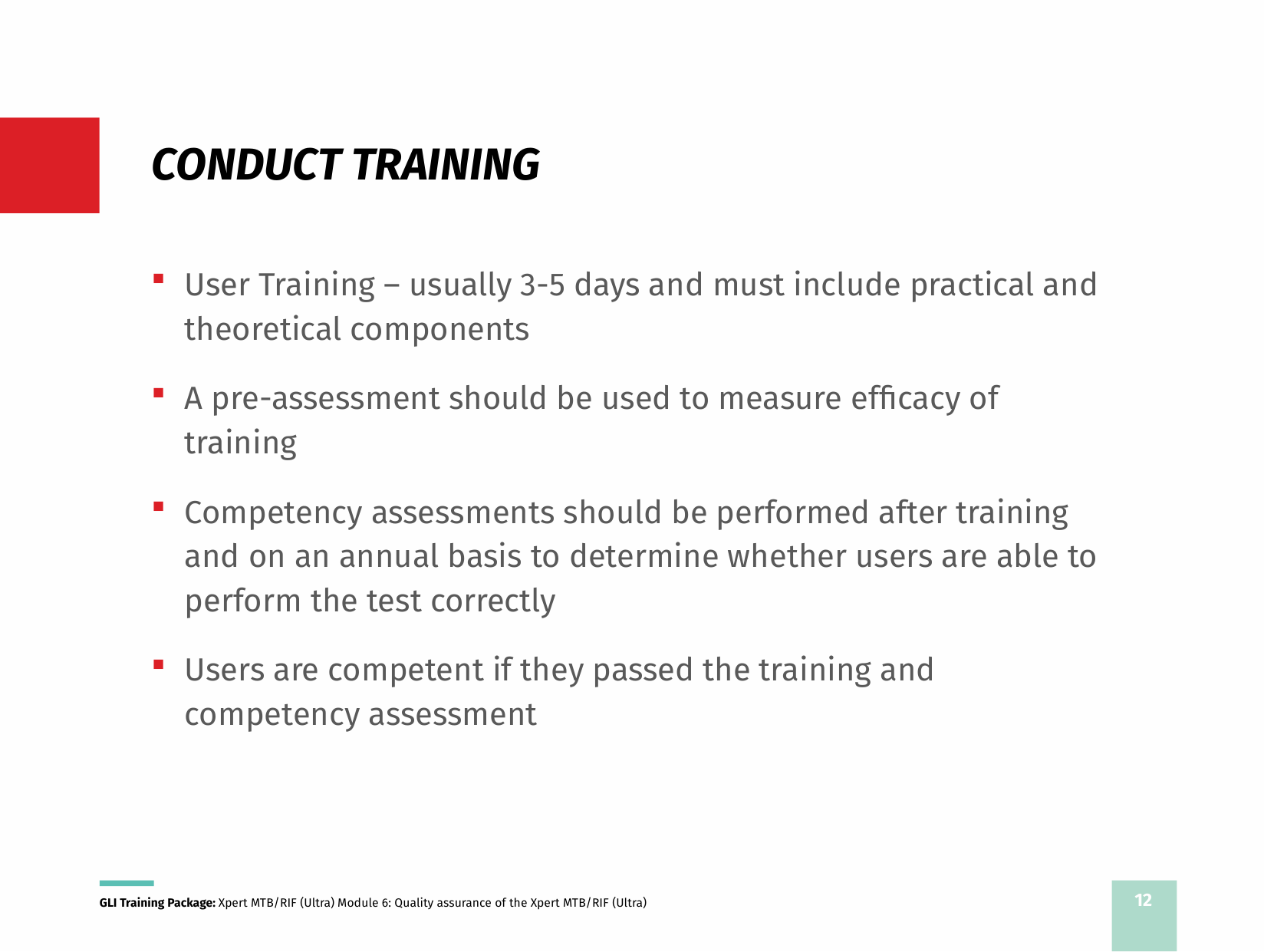

# CONDUCT TRAINING
User Training – usually 3-5 days and must include practical and theoretical components
A pre-assessment should be used to measure efficacy of training
Competency assessments should be performed after training and on an annual basis to determine whether users are able to perform the test correctly
Users are competent if they passed the training and competency assessment